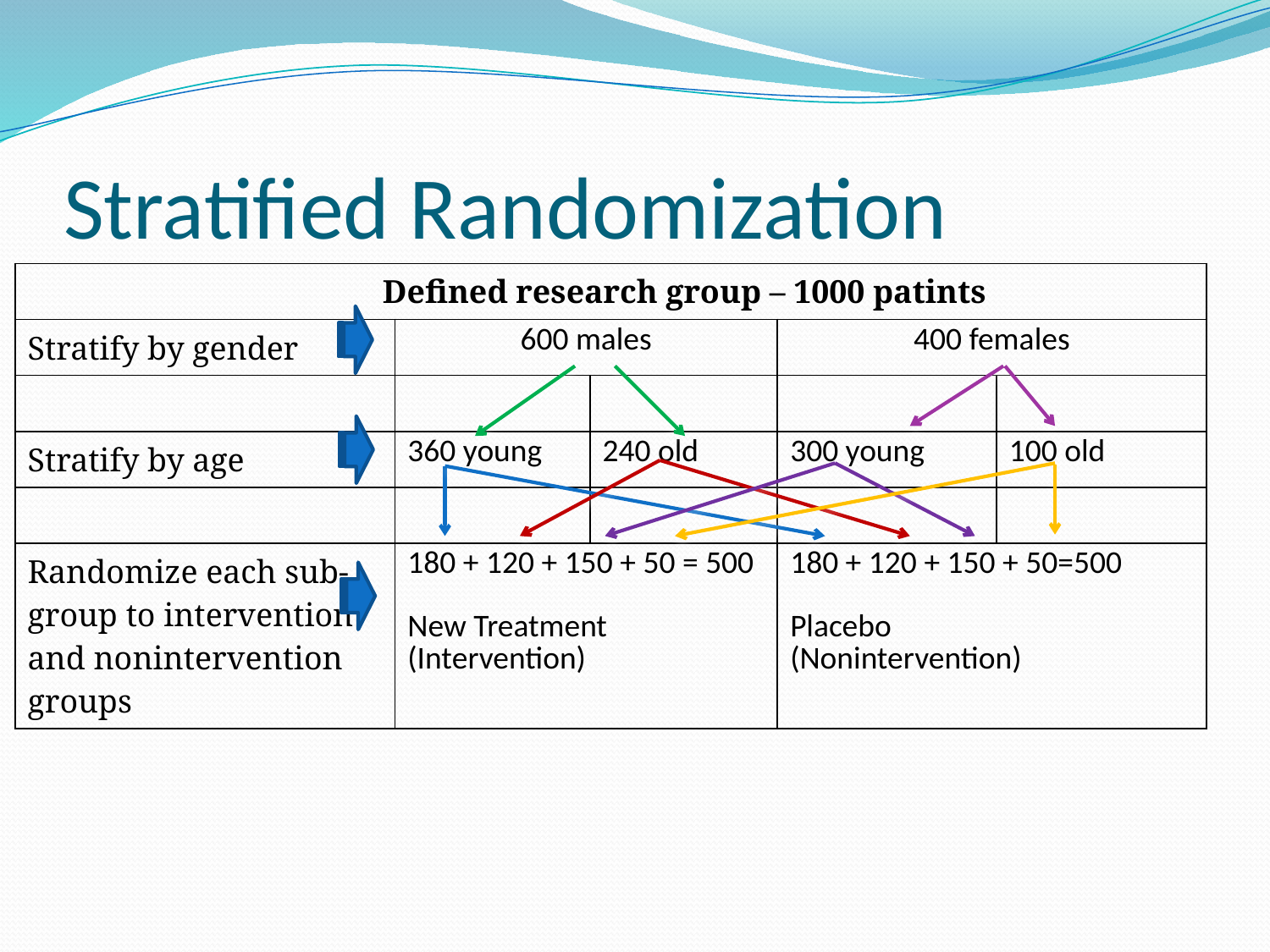

# Stratified Randomization
| Defined research group – 1000 patints |  |  |  |  |
| --- | --- | --- | --- | --- |
| Stratify by gender | 600 males |  | 400 females |  |
|  |  |  |  |  |
| Stratify by age | 360 young | 240 old | 300 young | 100 old |
|  |  |  |  |  |
| Randomize each sub-group to intervention and nonintervention groups | 180 + 120 + 150 + 50 = 500 New Treatment (Intervention) |  | 180 + 120 + 150 + 50=500 Placebo (Nonintervention) |  |